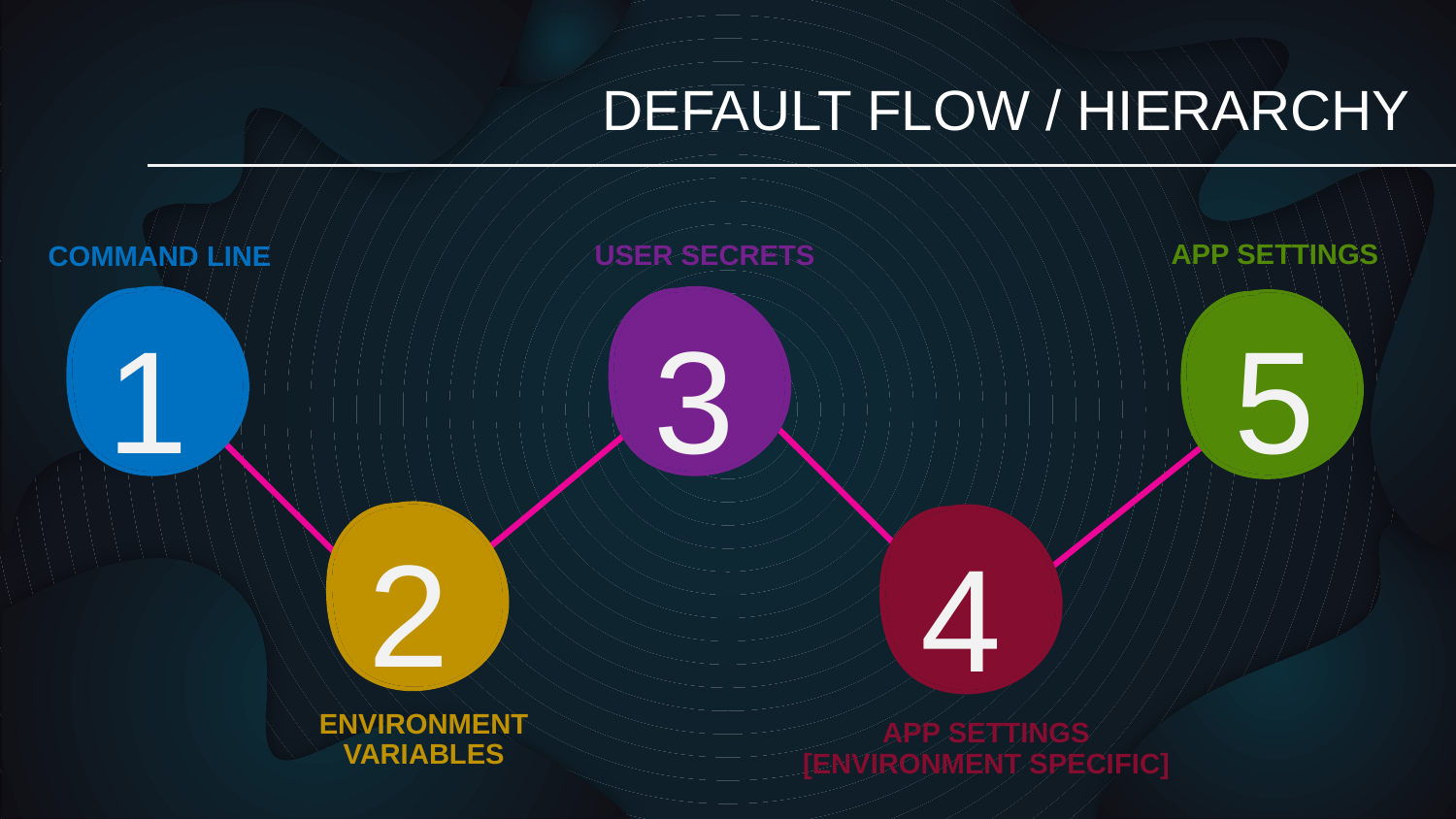

DEFAULT FLOW / HIERARCHY
APP SETTINGS
COMMAND LINE
USER SECRETS

5
3
1

2
4
ENVIRONMENT VARIABLES
APP SETTINGS [ENVIRONMENT SPECIFIC]